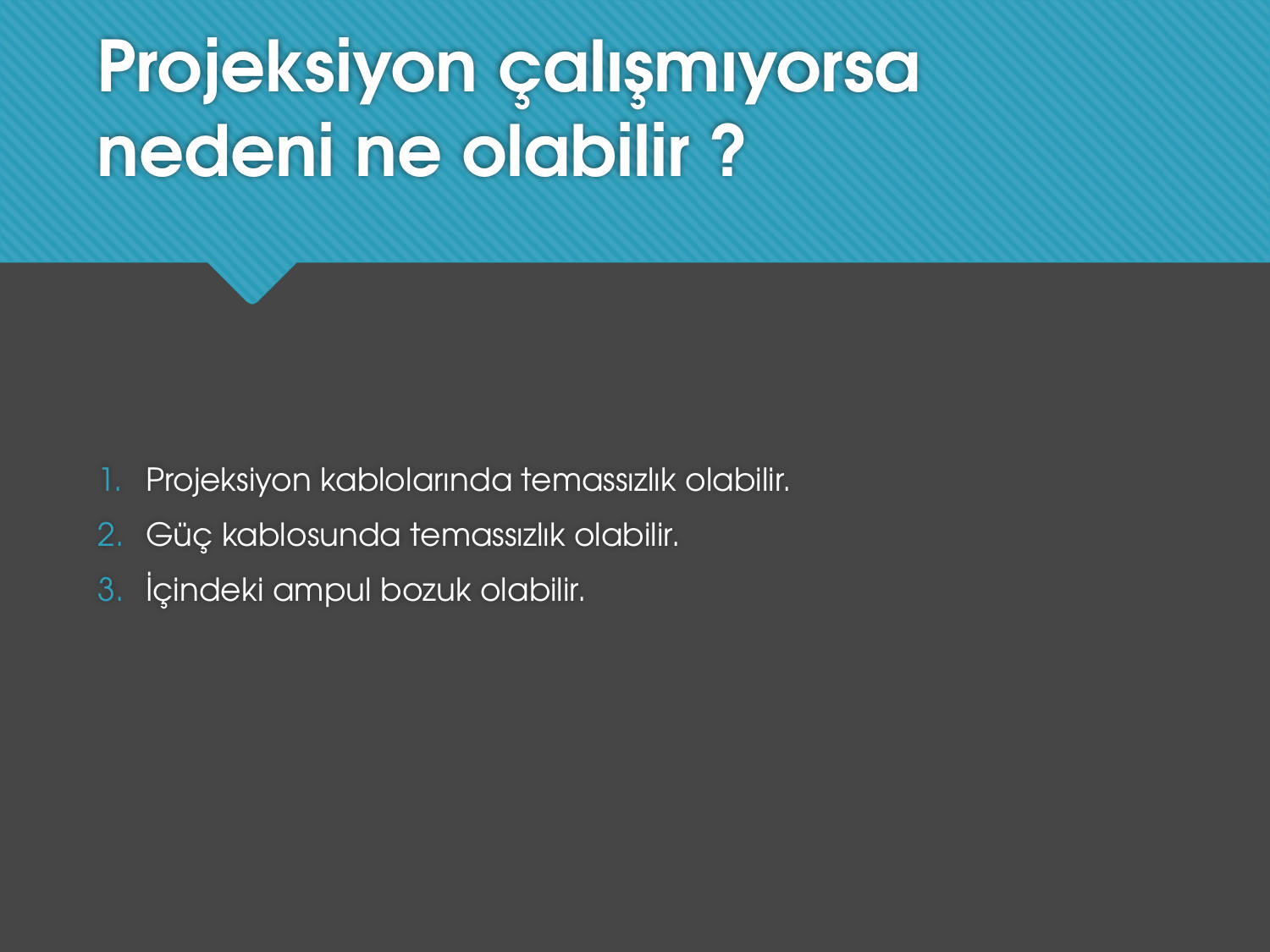

# Projeksiyon çalışmıyorsa nedeni ne olabilir ?
Projeksiyon kablolarında temassızlık olabilir.
Güç kablosunda temassızlık olabilir.
İçindeki ampul bozuk olabilir.